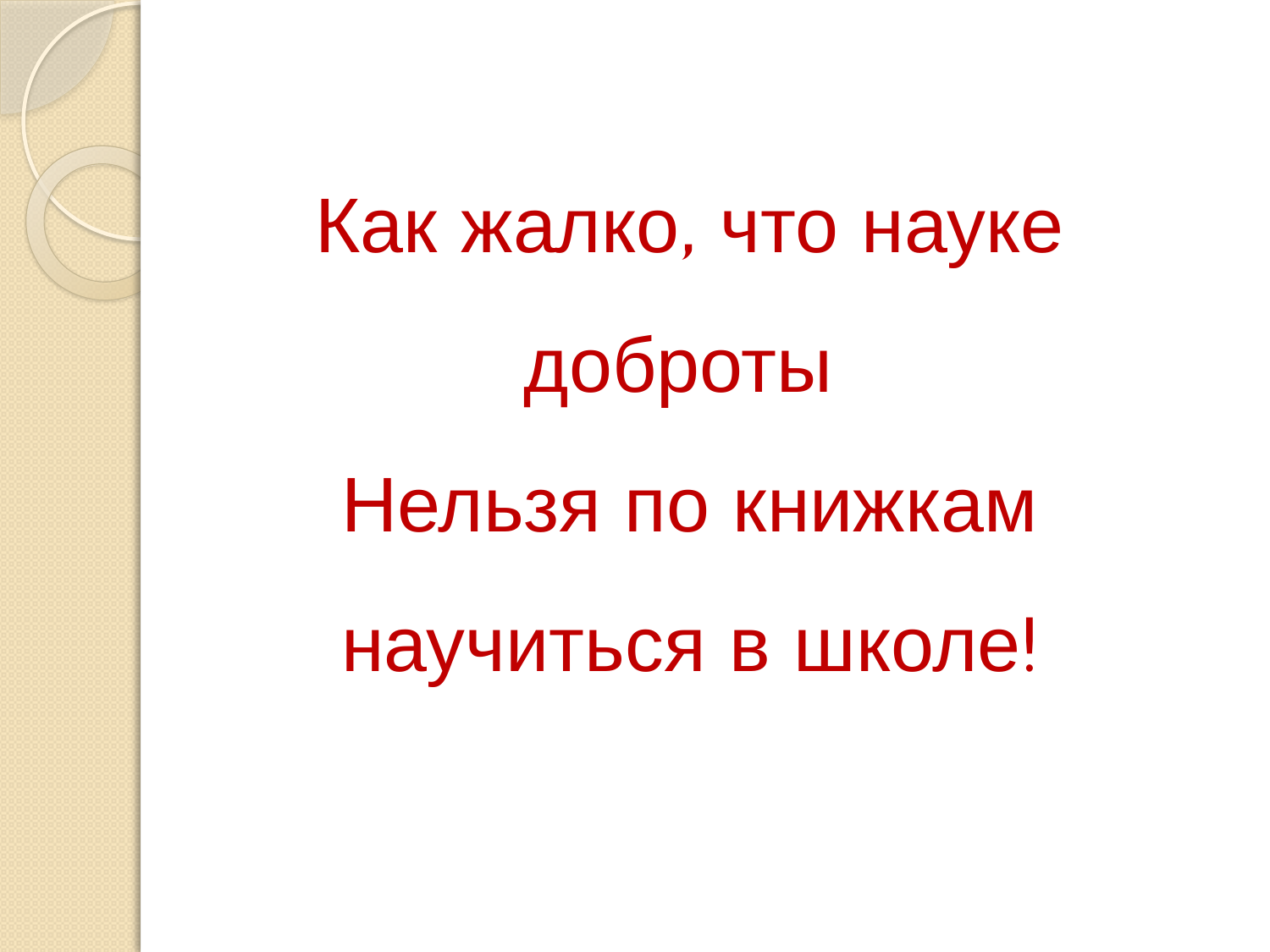

# Как жалко, что науке доброты Нельзя по книжкам научиться в школе!